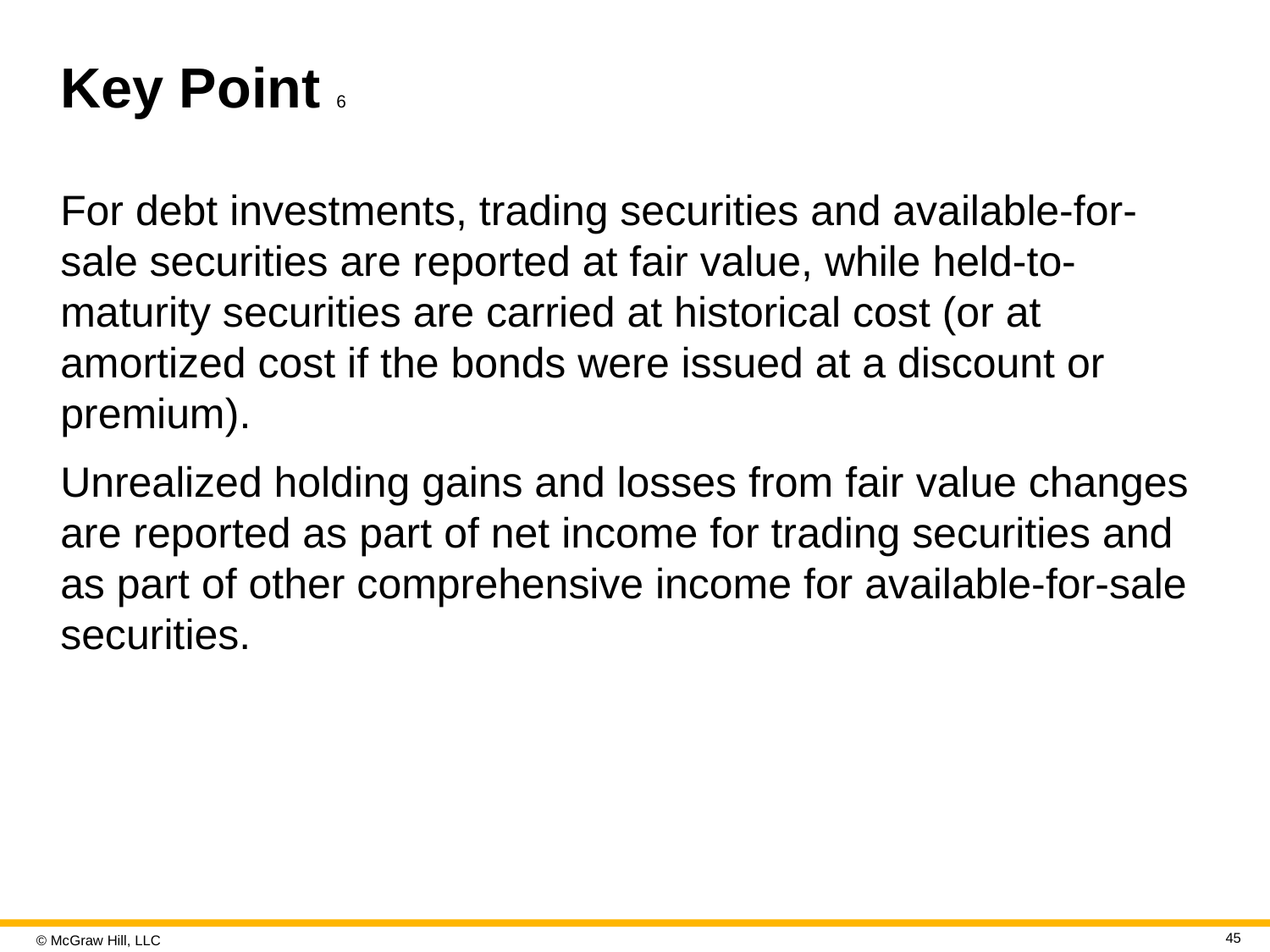

# Key Point 6
For debt investments, trading securities and available-for-sale securities are reported at fair value, while held-to-maturity securities are carried at historical cost (or at amortized cost if the bonds were issued at a discount or premium).
Unrealized holding gains and losses from fair value changes are reported as part of net income for trading securities and as part of other comprehensive income for available-for-sale securities.
45